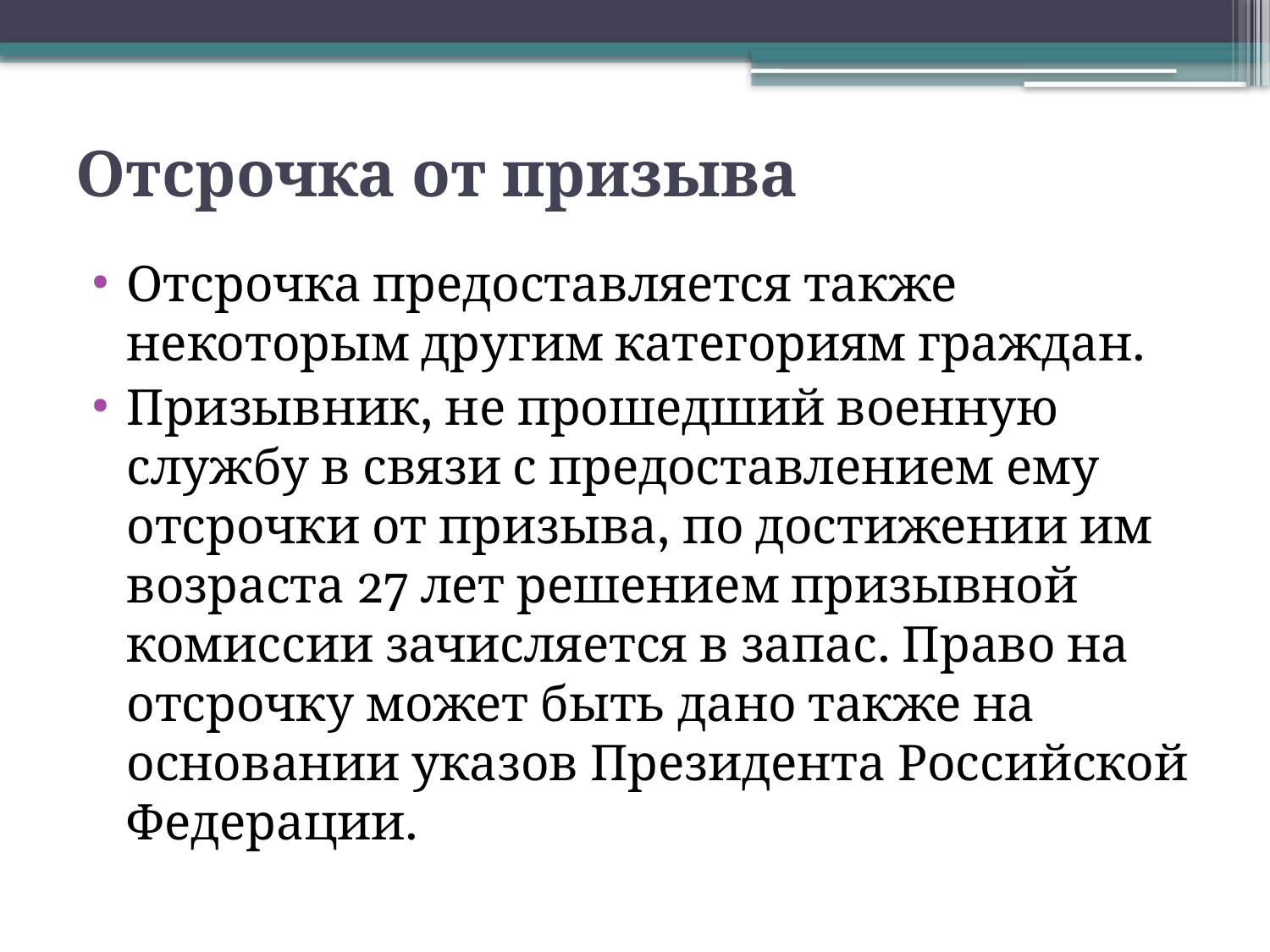

# Отсрочка от призыва
Отсрочка предоставляется также некоторым другим категориям граждан.
Призывник, не прошедший военную службу в связи с предоставлением ему отсрочки от призыва, по достижении им возраста 27 лет решением призывной комиссии зачисляется в запас. Право на отсрочку может быть дано также на основании указов Президента Российской Федерации.